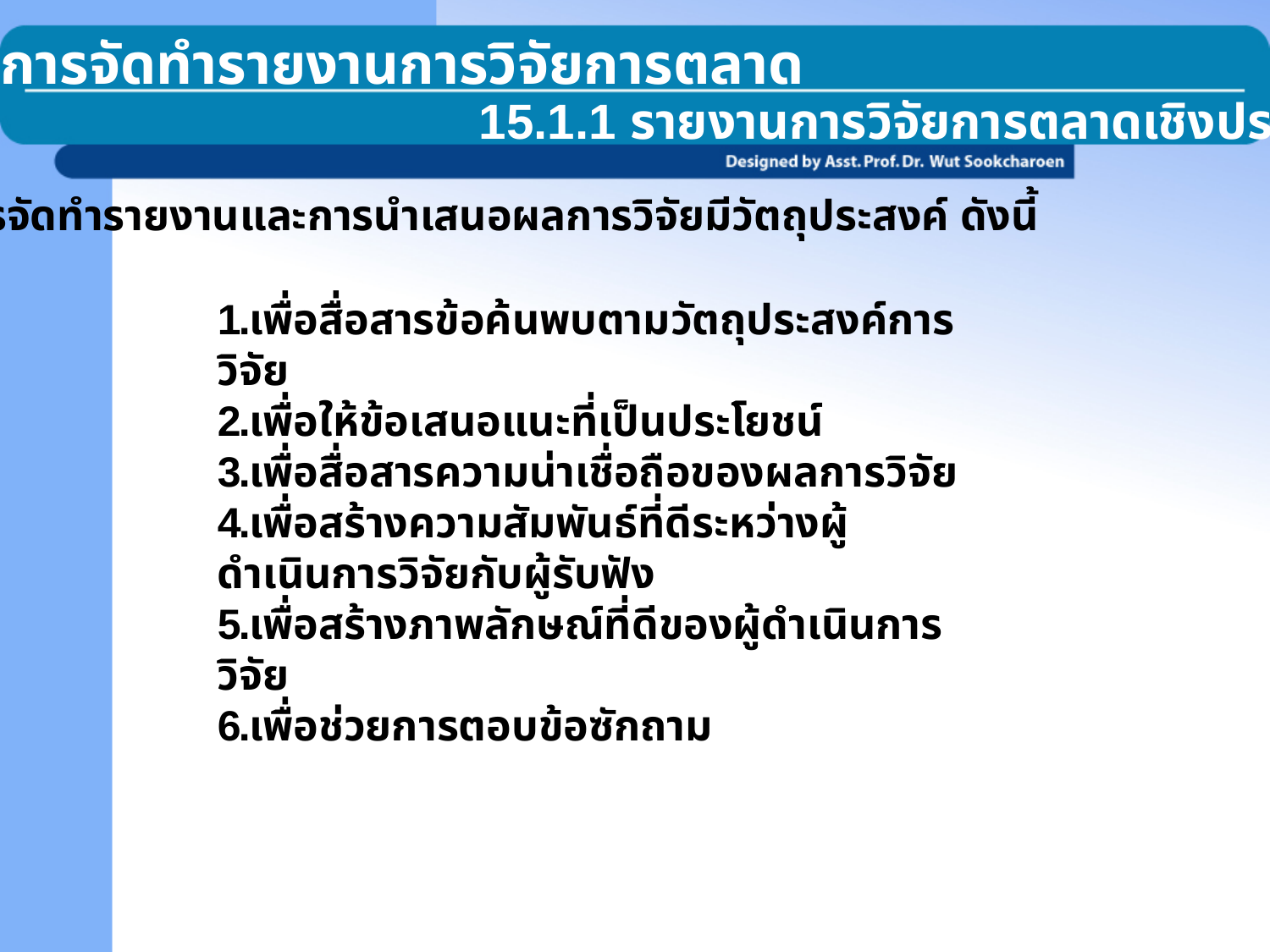

15.1 การจัดทำรายงานการวิจัยการตลาด
15.1.1 รายงานการวิจัยการตลาดเชิงประยุกต์
การจัดทำรายงานและการนำเสนอผลการวิจัยมีวัตถุประสงค์ ดังนี้
เพื่อสื่อสารข้อค้นพบตามวัตถุประสงค์การวิจัย
เพื่อให้ข้อเสนอแนะที่เป็นประโยชน์
เพื่อสื่อสารความน่าเชื่อถือของผลการวิจัย
เพื่อสร้างความสัมพันธ์ที่ดีระหว่างผู้ดำเนินการวิจัยกับผู้รับฟัง
เพื่อสร้างภาพลักษณ์ที่ดีของผู้ดำเนินการวิจัย
เพื่อช่วยการตอบข้อซักถาม